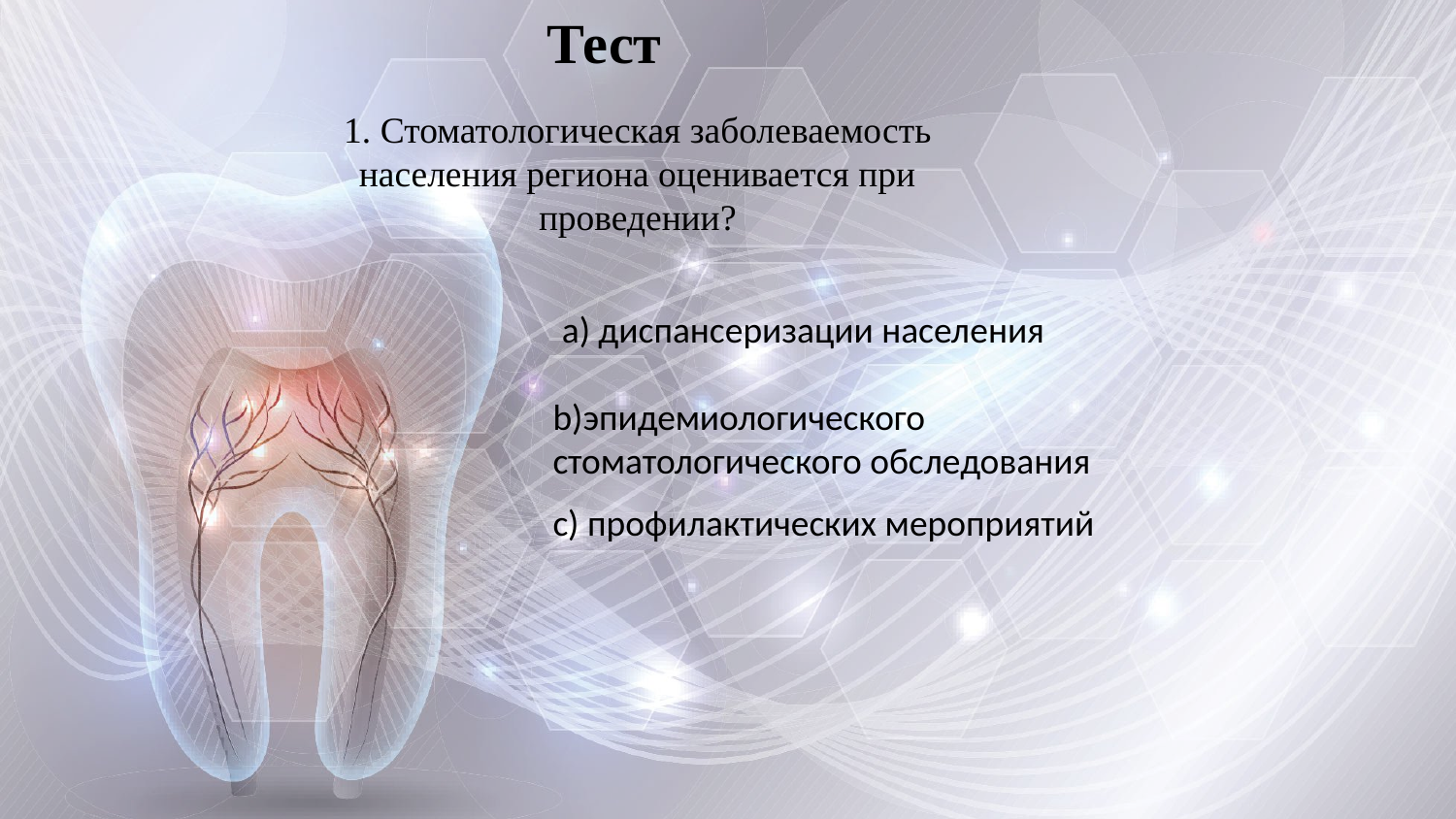

Тест
1. Стоматологическая заболеваемость населения региона оценивается при проведении?
a) диспансеризации населения
b)эпидемиологического стоматологического обследования
c) профилактических мероприятий